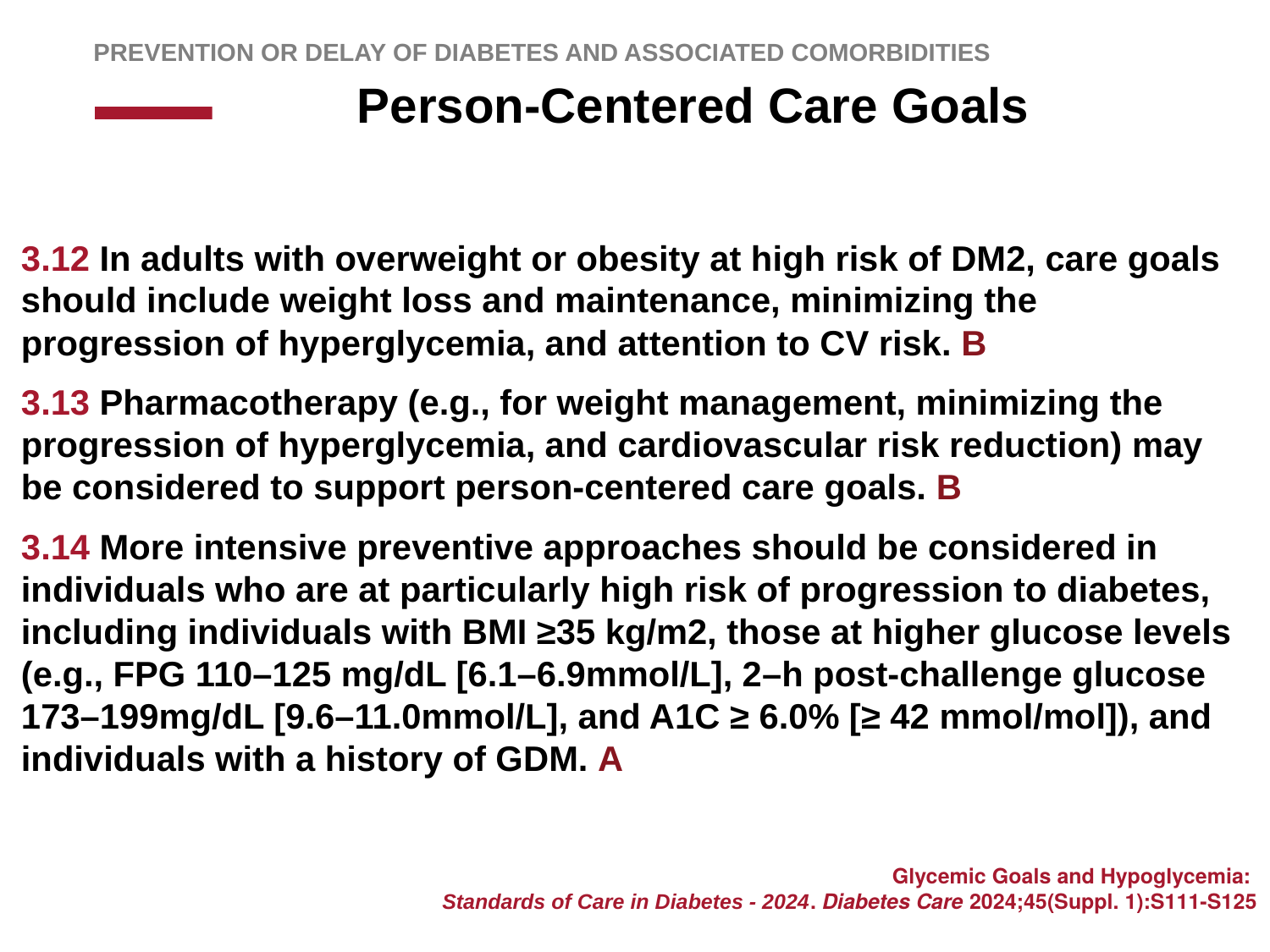

Prevention or Delay of Diabetes AND ASSOCIATED COMORBIDITIES
# Person-Centered Care Goals

3.12 In adults with overweight or obesity at high risk of DM2, care goals should include weight loss and maintenance, minimizing the progression of hyperglycemia, and attention to CV risk. B
3.13 Pharmacotherapy (e.g., for weight management, minimizing the progression of hyperglycemia, and cardiovascular risk reduction) may be considered to support person-centered care goals. B
3.14 More intensive preventive approaches should be considered in individuals who are at particularly high risk of progression to diabetes, including individuals with BMI ≥35 kg/m2, those at higher glucose levels (e.g., FPG 110–125 mg/dL [6.1–6.9mmol/L], 2–h post-challenge glucose 173–199mg/dL [9.6–11.0mmol/L], and A1C ≥ 6.0% [≥ 42 mmol/mol]), and individuals with a history of GDM. A

Glycemic Goals and Hypoglycemia:
Standards of Care in Diabetes - 2024. Diabetes Care 2024;45(Suppl. 1):S111-S125